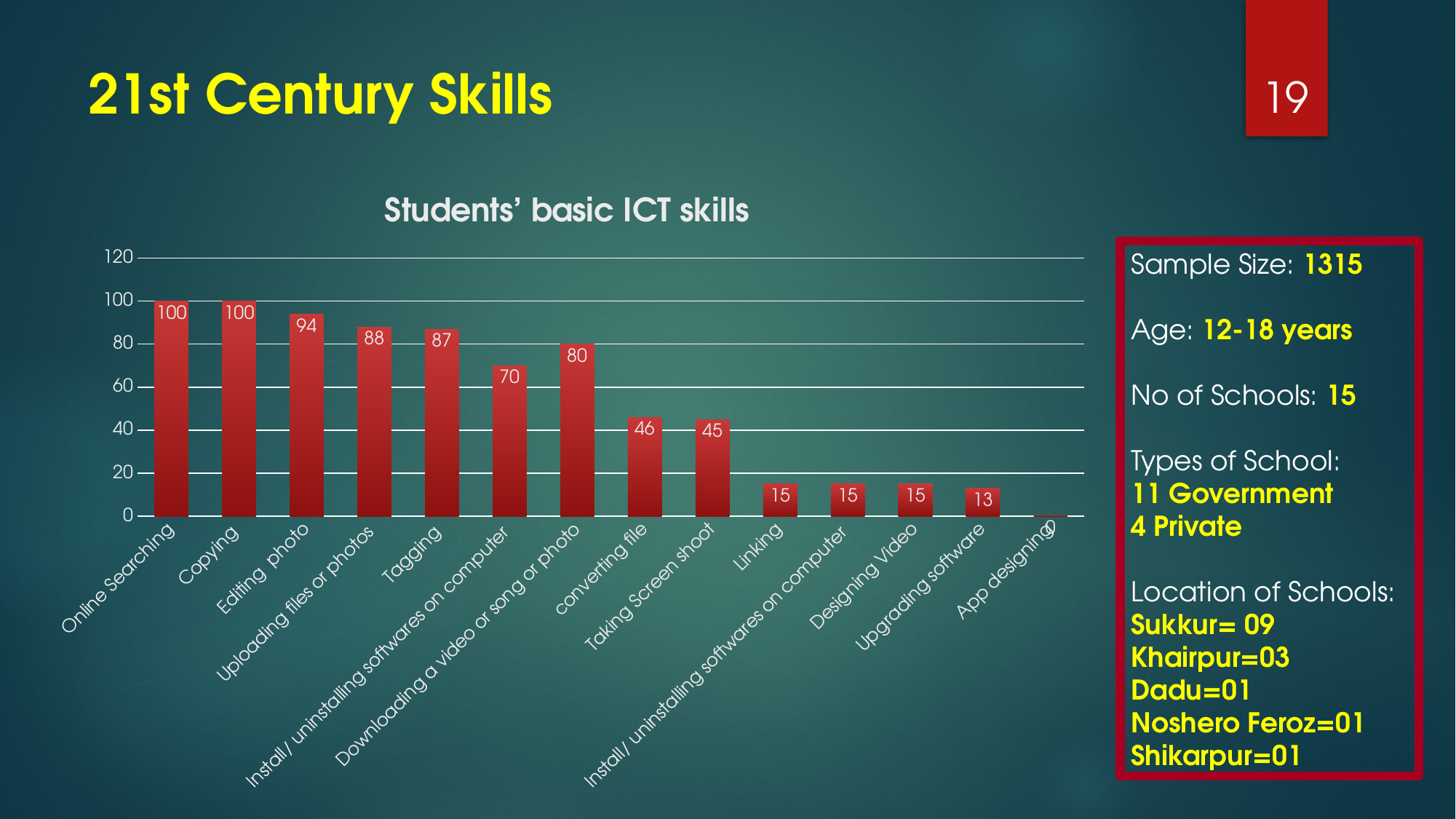

19
# 21st Century Skills

### Chart: Students’ basic ICT skills

| Category | Series 1 |
|---|---|
| Online Searching | 100.0 |
| Copying  | 100.0 |
| Editing  photo | 94.0 |
| Uploading files or photos  | 88.0 |
| Tagging  | 87.0 |
| Install/ uninstalling softwares on computer  | 70.0 |
| Downloading a video or song or photo | 80.0 |
| converting file | 46.0 |
| Taking Screen shoot | 45.0 |
| Linking | 15.0 |
| Install/ uninstalling softwares on computer  | 15.0 |
| Designing Video | 15.0 |
| Upgrading software | 13.0 |
| App designing | 0.0 |
Sample Size: 1315

Age: 12-18 years

No of Schools: 15

Types of School:
11 Government
4 Private

Location of Schools: Sukkur= 09
Khairpur=03
Dadu=01
Noshero Feroz=01
Shikarpur=01